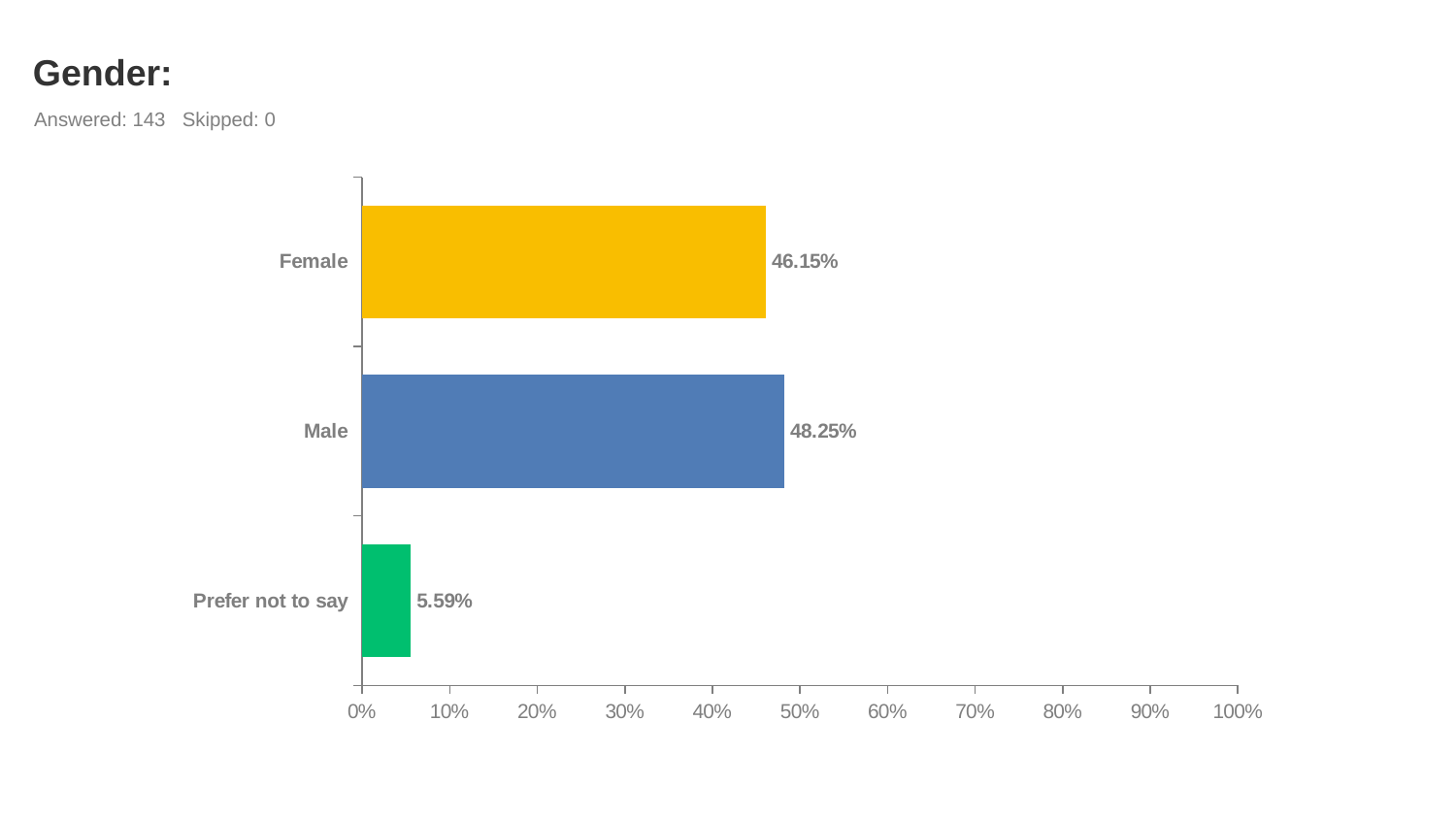

# Gender:
Answered: 143   Skipped: 0

### Chart

| Category |   |
|---|---|
| Female | 0.4615 |
| Male | 0.4825 |
| Prefer not to say | 0.0559 |